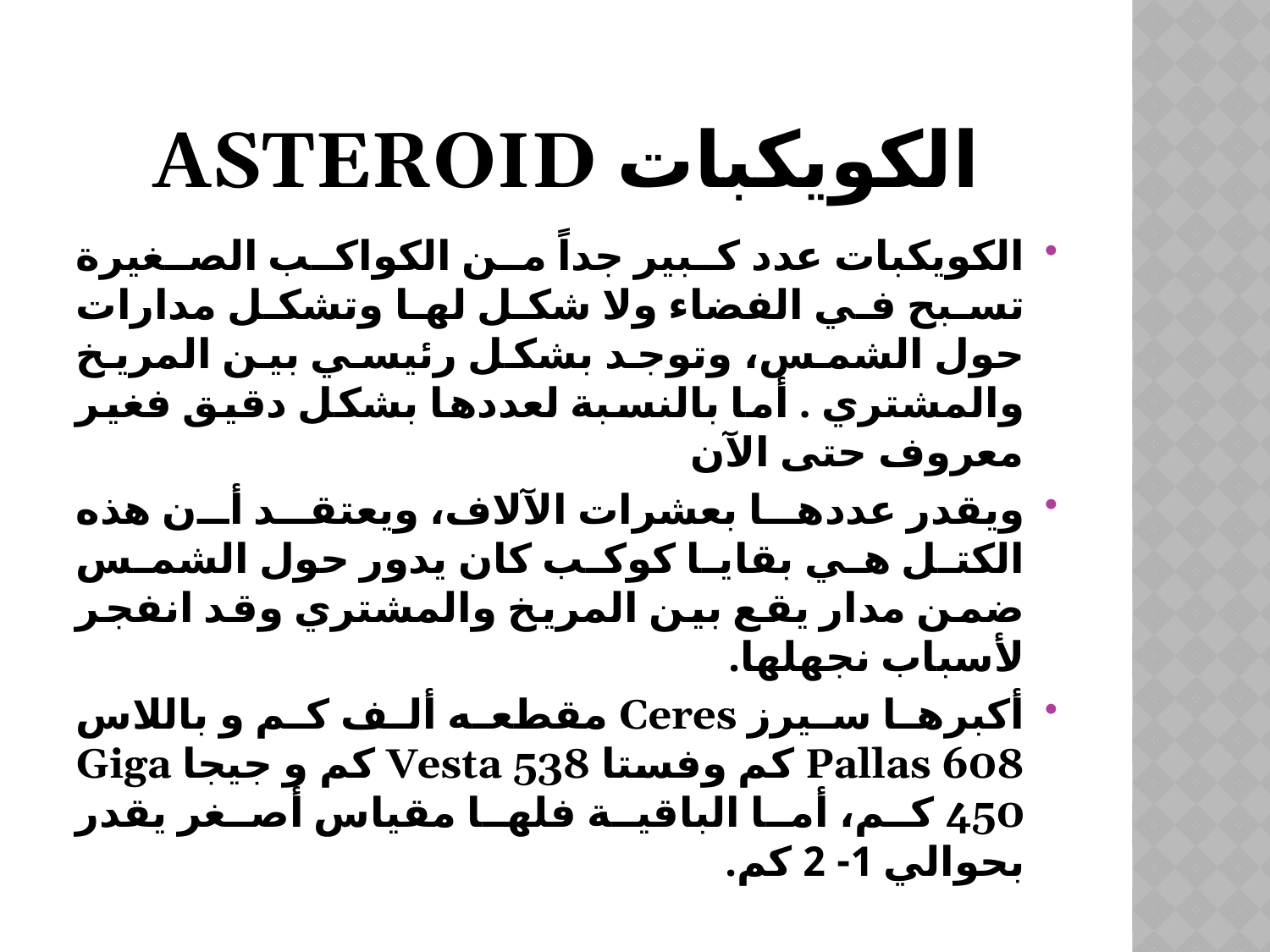

# الكويكبات Asteroid
الكويكبات عدد كبير جداً من الكواكب الصغيرة تسبح في الفضاء ولا شكل لها وتشكل مدارات حول الشمس، وتوجد بشكل رئيسي بين المريخ والمشتري . أما بالنسبة لعددها بشكل دقيق فغير معروف حتى الآن
ويقدر عددها بعشرات الآلاف، ويعتقد أن هذه الكتل هي بقايا كوكب كان يدور حول الشمس ضمن مدار يقع بين المريخ والمشتري وقد انفجر لأسباب نجهلها.
أكبرها سيرز Ceres مقطعه ألف كم و باللاس Pallas 608 كم وفستا Vesta 538 كم و جيجا Giga 450 كم، أما الباقية فلها مقياس أصغر يقدر بحوالي 1- 2 كم.